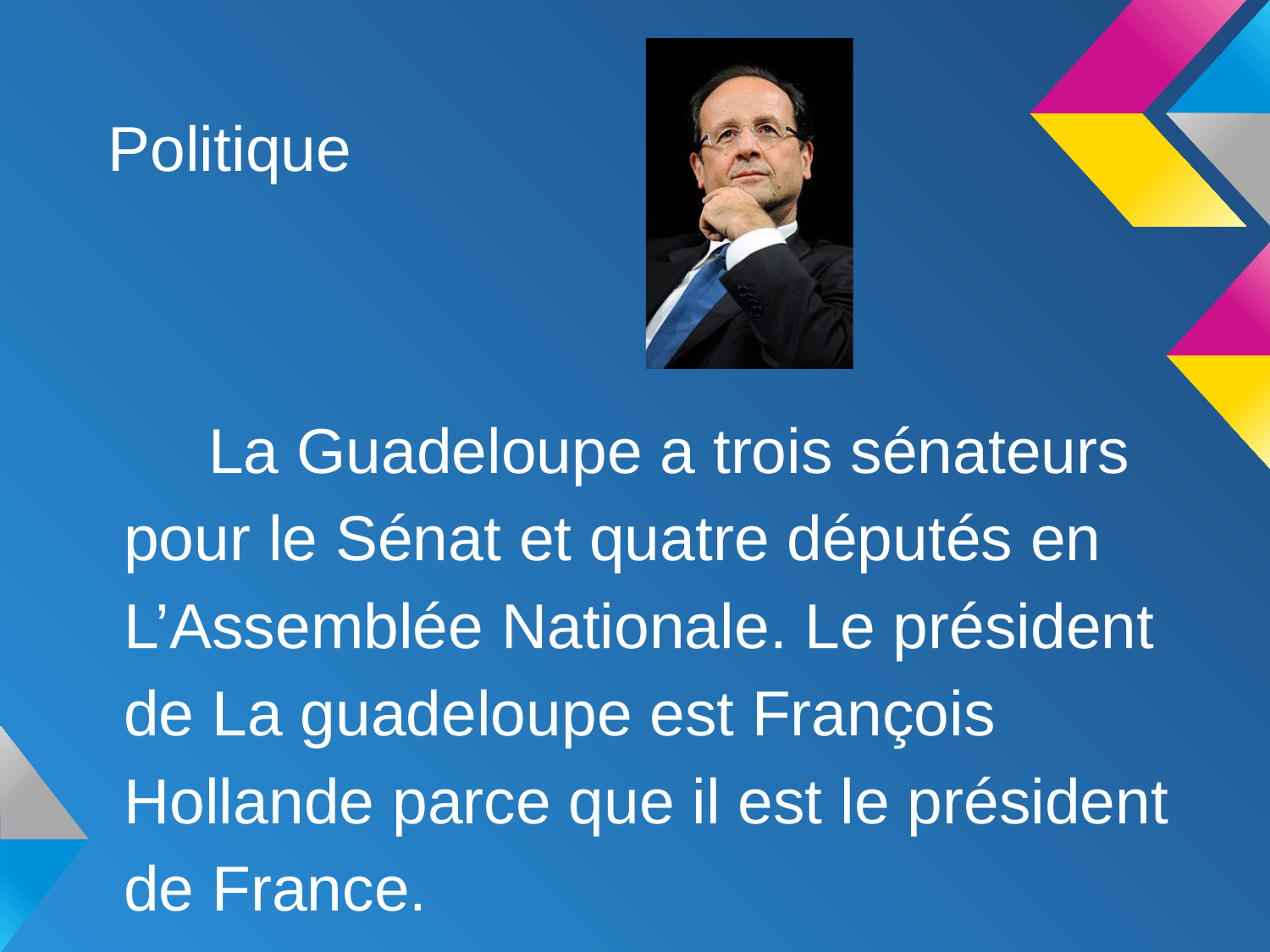

# Politique

La Guadeloupe a trois sénateurs pour le Sénat et quatre députés en L’Assemblée Nationale. Le président de La guadeloupe est François Hollande parce que il est le président de France.